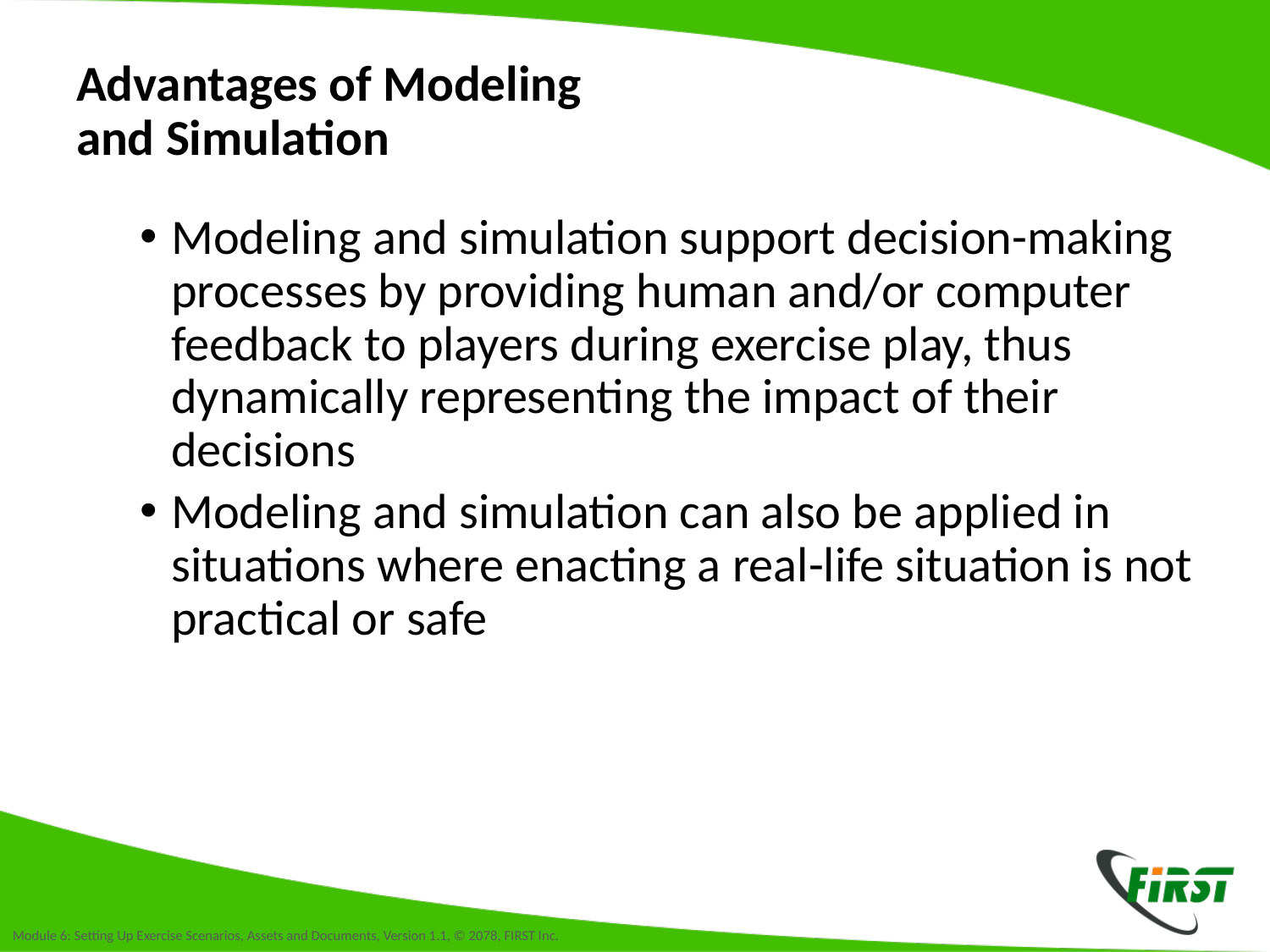

# Advantages of Modeling and Simulation
Modeling and simulation support decision-making processes by providing human and/or computer feedback to players during exercise play, thus dynamically representing the impact of their decisions
Modeling and simulation can also be applied in situations where enacting a real-life situation is not practical or safe